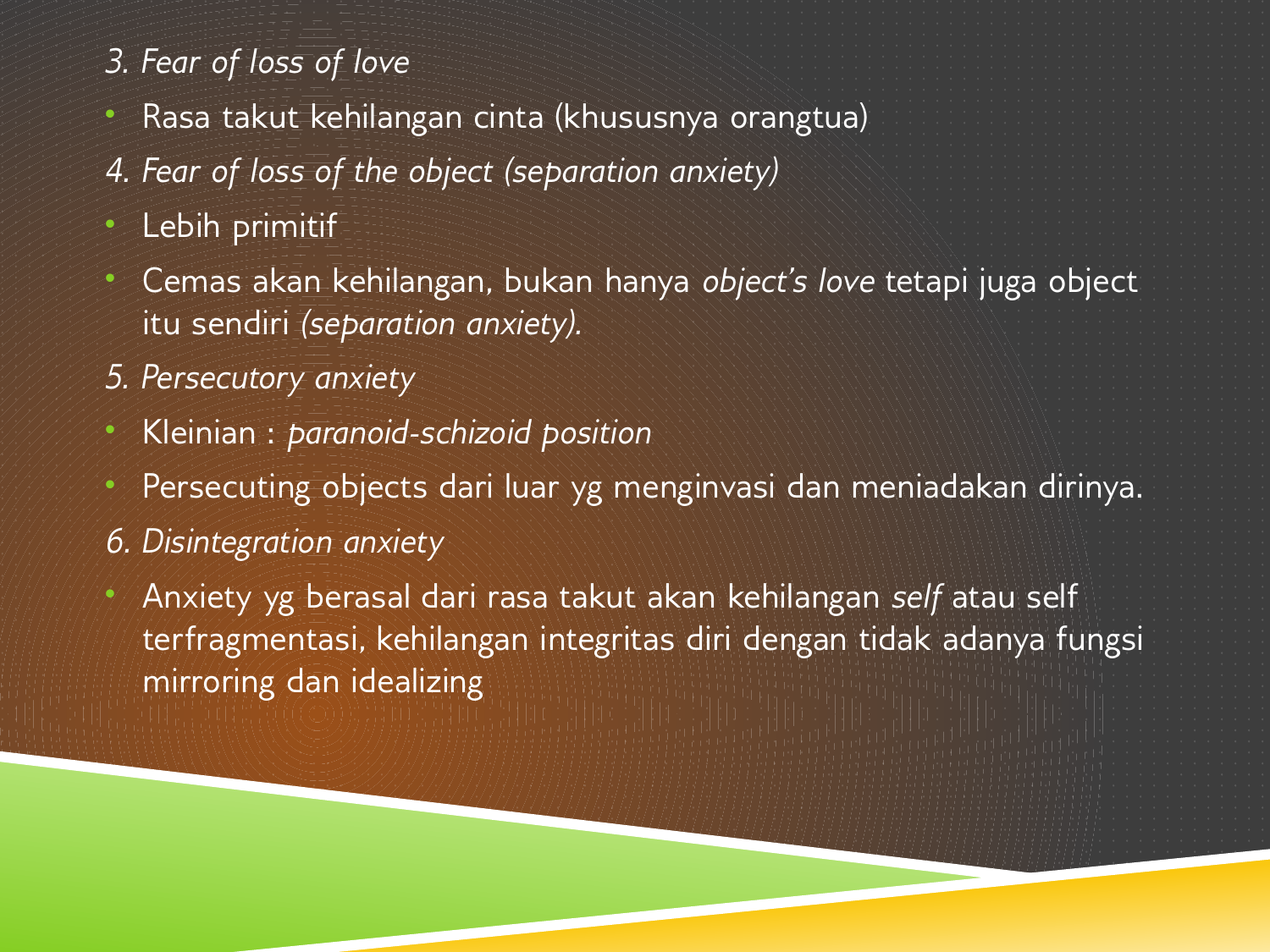

3. Fear of loss of love
Rasa takut kehilangan cinta (khususnya orangtua)
4. Fear of loss of the object (separation anxiety)
Lebih primitif
Cemas akan kehilangan, bukan hanya object’s love tetapi juga object itu sendiri (separation anxiety).
5. Persecutory anxiety
Kleinian : paranoid-schizoid position
Persecuting objects dari luar yg menginvasi dan meniadakan dirinya.
6. Disintegration anxiety
Anxiety yg berasal dari rasa takut akan kehilangan self atau self terfragmentasi, kehilangan integritas diri dengan tidak adanya fungsi mirroring dan idealizing
#